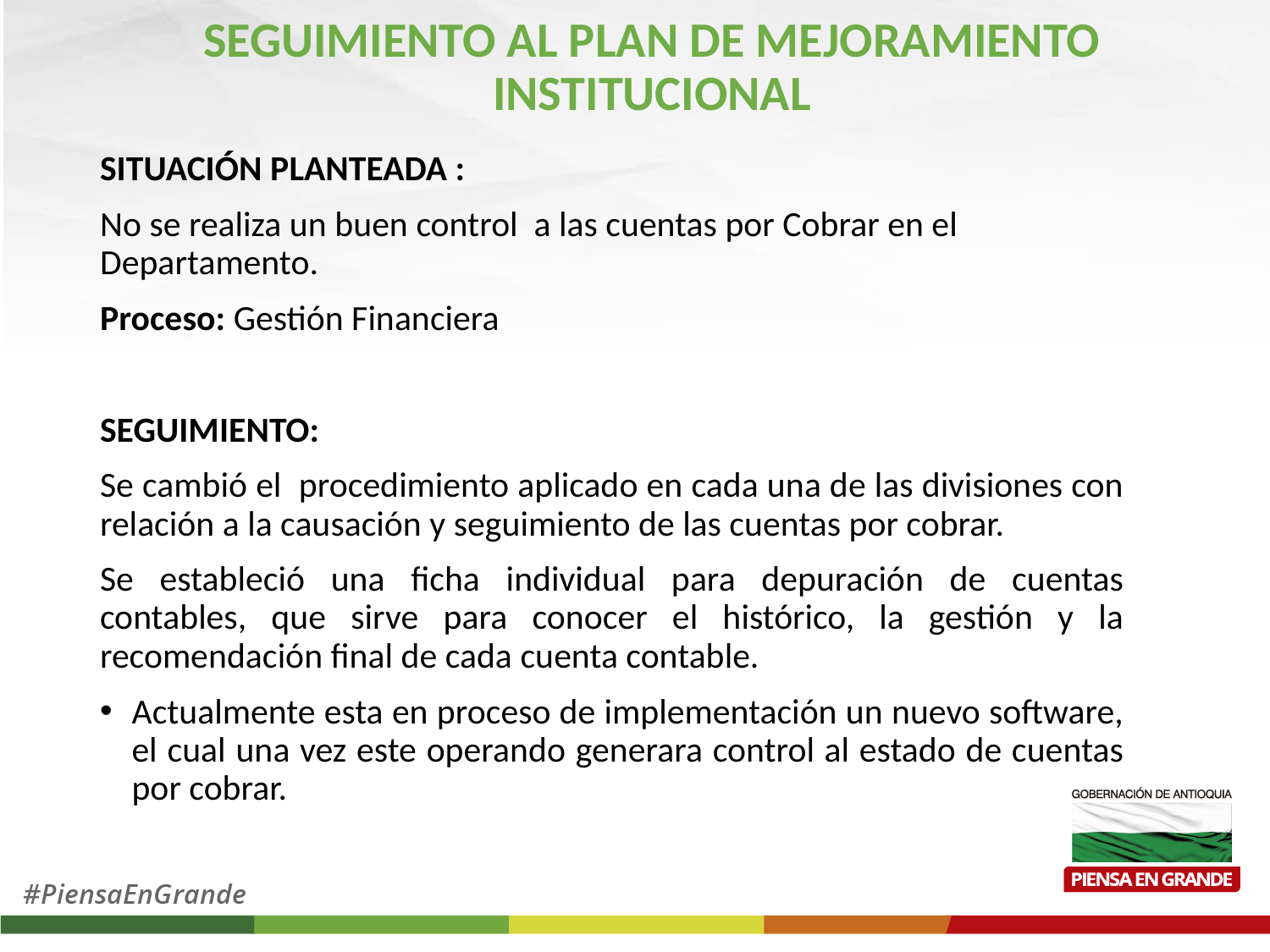

# SEGUIMIENTO AL PLAN DE MEJORAMIENTO INSTITUCIONAL
SITUACIÓN PLANTEADA :
No se realiza un buen control  a las cuentas por Cobrar en el Departamento.
Proceso: Gestión Financiera

SEGUIMIENTO:
Se cambió el  procedimiento aplicado en cada una de las divisiones con relación a la causación y seguimiento de las cuentas por cobrar.
Se estableció una ficha individual para depuración de cuentas contables, que sirve para conocer el histórico, la gestión y la recomendación final de cada cuenta contable.
Actualmente esta en proceso de implementación un nuevo software, el cual una vez este operando generara control al estado de cuentas por cobrar.